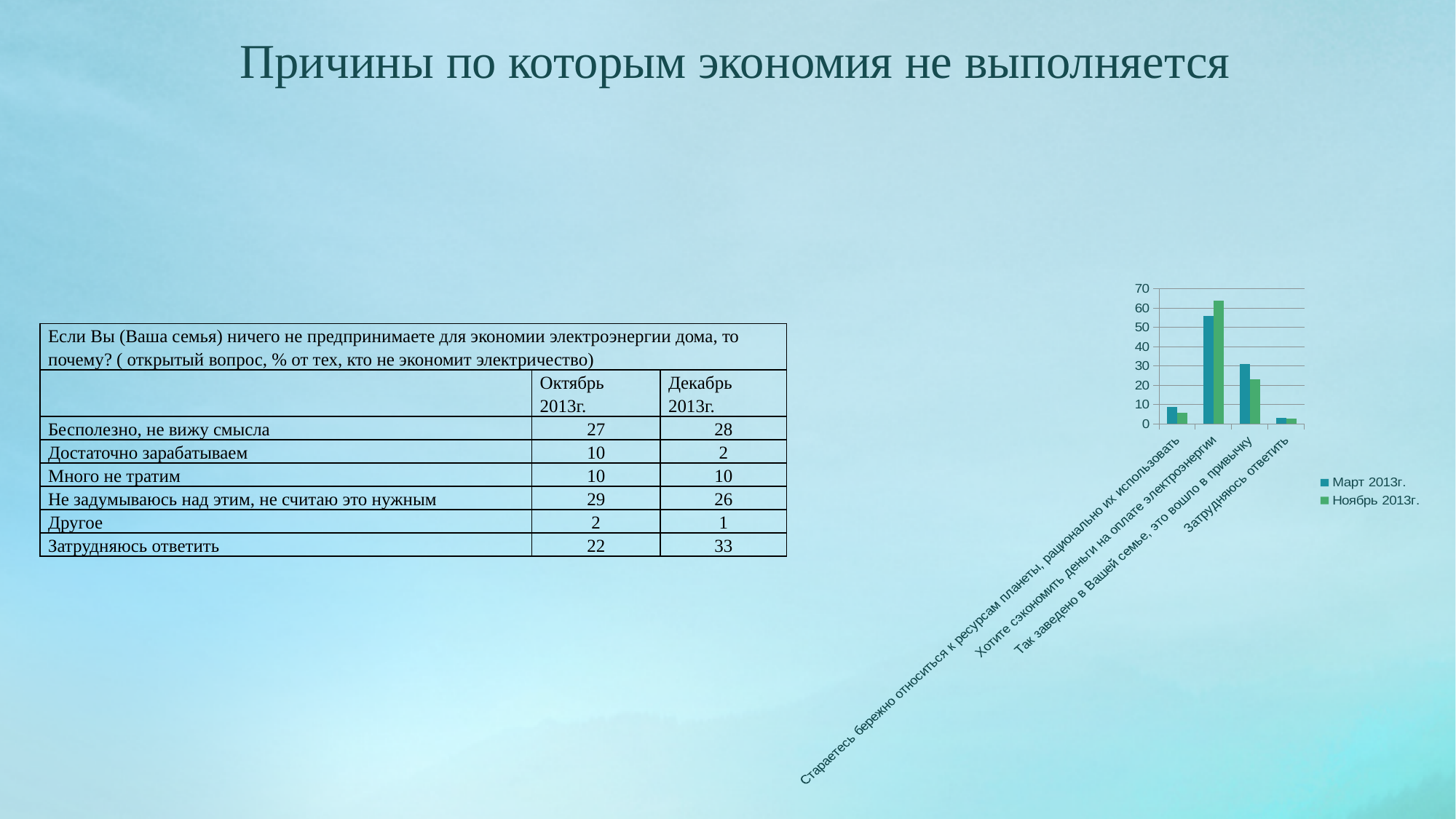

Причины по которым экономия не выполняется

### Chart

| Category | Март 2013г. | Ноябрь 2013г. |
|---|---|---|
| Стараетесь бережно относиться к ресурсам планеты, рационально их использовать | 9.0 | 6.0 |
| Хотите сэкономить деньги на оплате электроэнергии | 56.0 | 64.0 |
| Так заведено в Вашей семье, это вошло в привычку | 31.0 | 23.0 |
| Затрудняюсь ответить | 3.0 | 2.8 |
| Если Вы (Ваша семья) ничего не предпринимаете для экономии электроэнергии дома, то почему? ( открытый вопрос, % от тех, кто не экономит электричество) |  |  |
| --- | --- | --- |
|  | Октябрь 2013г. | Декабрь 2013г. |
| Бесполезно, не вижу смысла | 27 | 28 |
| Достаточно зарабатываем | 10 | 2 |
| Много не тратим | 10 | 10 |
| Не задумываюсь над этим, не считаю это нужным | 29 | 26 |
| Другое | 2 | 1 |
| Затрудняюсь ответить | 22 | 33 |